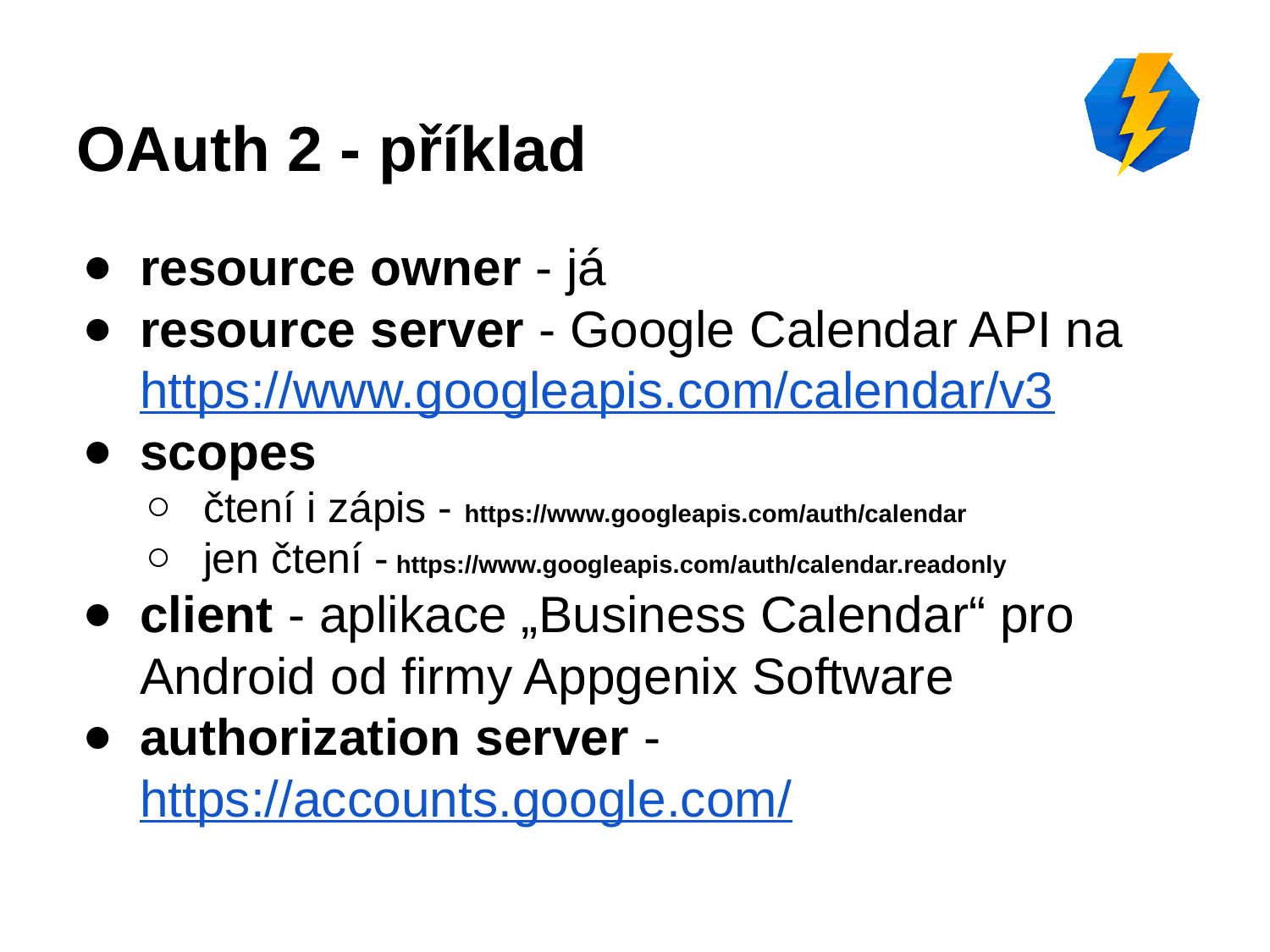

# OAuth 2 - příklad
resource owner - já
resource server - Google Calendar API na https://www.googleapis.com/calendar/v3
scopes
čtení i zápis - https://www.googleapis.com/auth/calendar
jen čtení - https://www.googleapis.com/auth/calendar.readonly
client - aplikace „Business Calendar“ pro Android od firmy Appgenix Software
authorization server - https://accounts.google.com/